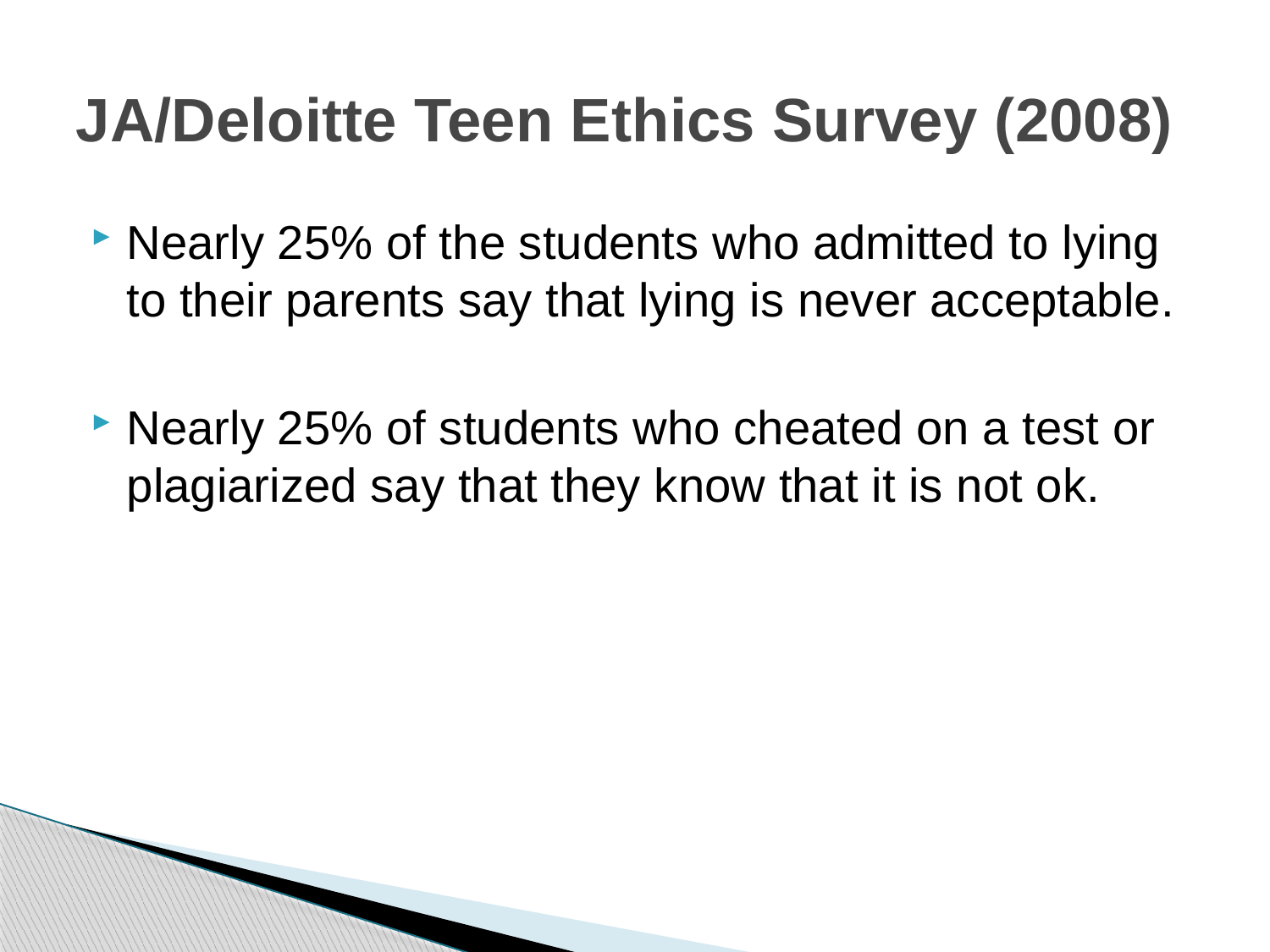

# JA/Deloitte Teen Ethics Survey (2008)
Nearly 25% of the students who admitted to lying to their parents say that lying is never acceptable.

Nearly 25% of students who cheated on a test or plagiarized say that they know that it is not ok.